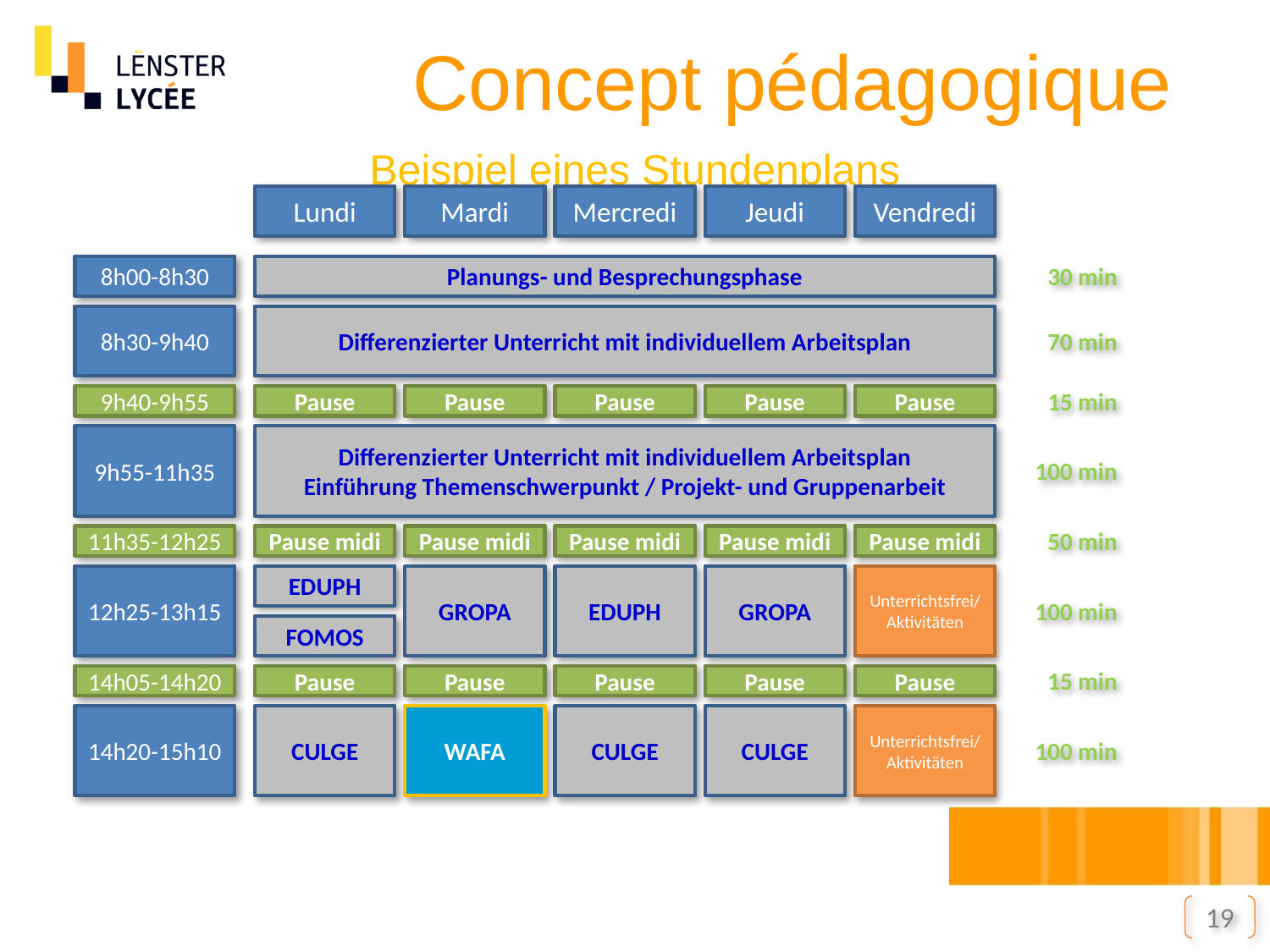

Concept pédagogique
Beispiel eines Stundenplans
Lundi
Mardi
Mercredi
Jeudi
Vendredi
8h00-8h30
8h30-9h40
9h40-9h55
9h55-11h35
11h35-12h25
12h25-13h15
14h05-14h20
14h20-15h10
30 min
Planungs- und Besprechungsphase
Differenzierter Unterricht mit individuellem Arbeitsplan
70 min
15 min
Pause
Pause
Pause
Pause
Pause
Pause midi
Pause midi
Pause midi
Pause midi
Pause midi
Pause
Pause
Pause
Pause
Pause
50 min
15 min
Differenzierter Unterricht mit individuellem Arbeitsplan
Einführung Themenschwerpunkt / Projekt- und Gruppenarbeit
100 min
EDUPH
GROPA
EDUPH
GROPA
100 min
FOMOS
Unterrichtsfrei/Aktivitäten
Unterrichtsfrei/Aktivitäten
CULGE
WAFA
CULGE
CULGE
100 min
19